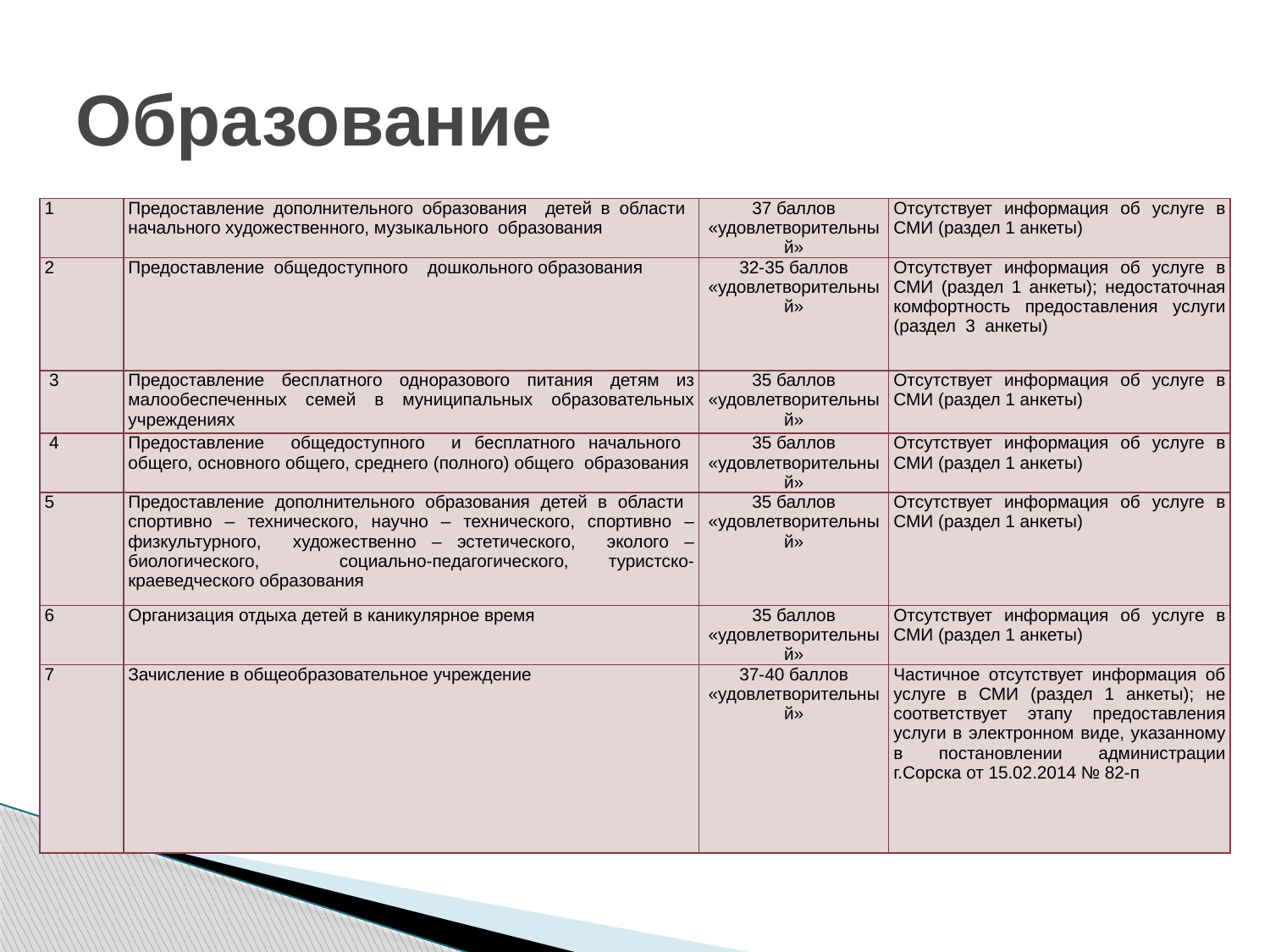

# Образование
| 1 | Предоставление дополнительного образования детей в области начального художественного, музыкального образования | 37 баллов «удовлетворительный» | Отсутствует информация об услуге в СМИ (раздел 1 анкеты) |
| --- | --- | --- | --- |
| 2 | Предоставление общедоступного дошкольного образования | 32-35 баллов «удовлетворительный» | Отсутствует информация об услуге в СМИ (раздел 1 анкеты); недостаточная комфортность предоставления услуги (раздел 3 анкеты) |
| 3 | Предоставление бесплатного одноразового питания детям из малообеспеченных семей в муниципальных образовательных учреждениях | 35 баллов «удовлетворительный» | Отсутствует информация об услуге в СМИ (раздел 1 анкеты) |
| 4 | Предоставление общедоступного и бесплатного начального общего, основного общего, среднего (полного) общего образования | 35 баллов «удовлетворительный» | Отсутствует информация об услуге в СМИ (раздел 1 анкеты) |
| 5 | Предоставление дополнительного образования детей в области спортивно – технического, научно – технического, спортивно – физкультурного, художественно – эстетического, эколого – биологического, социально-педагогического, туристско-краеведческого образования | 35 баллов «удовлетворительный» | Отсутствует информация об услуге в СМИ (раздел 1 анкеты) |
| 6 | Организация отдыха детей в каникулярное время | 35 баллов «удовлетворительный» | Отсутствует информация об услуге в СМИ (раздел 1 анкеты) |
| 7 | Зачисление в общеобразовательное учреждение | 37-40 баллов «удовлетворительный» | Частичное отсутствует информация об услуге в СМИ (раздел 1 анкеты); не соответствует этапу предоставления услуги в электронном виде, указанному в постановлении администрации г.Сорска от 15.02.2014 № 82-п |